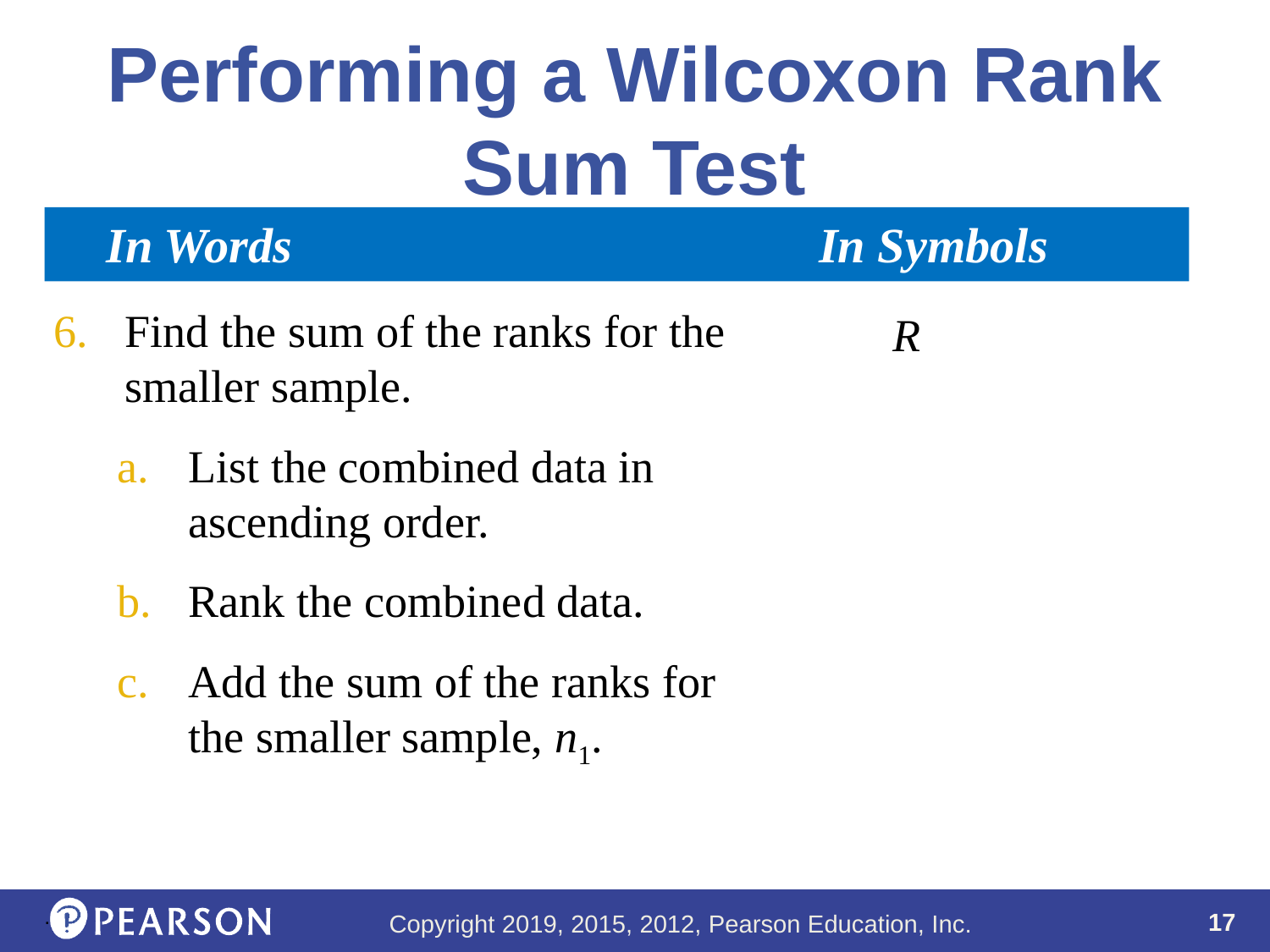

# Performing a Wilcoxon Rank Sum Test
    In Words					In Symbols
Find the sum of the ranks for the smaller sample.
List the combined data in ascending order.
Rank the combined data.
Add the sum of the ranks for the smaller sample, n1.
R
.